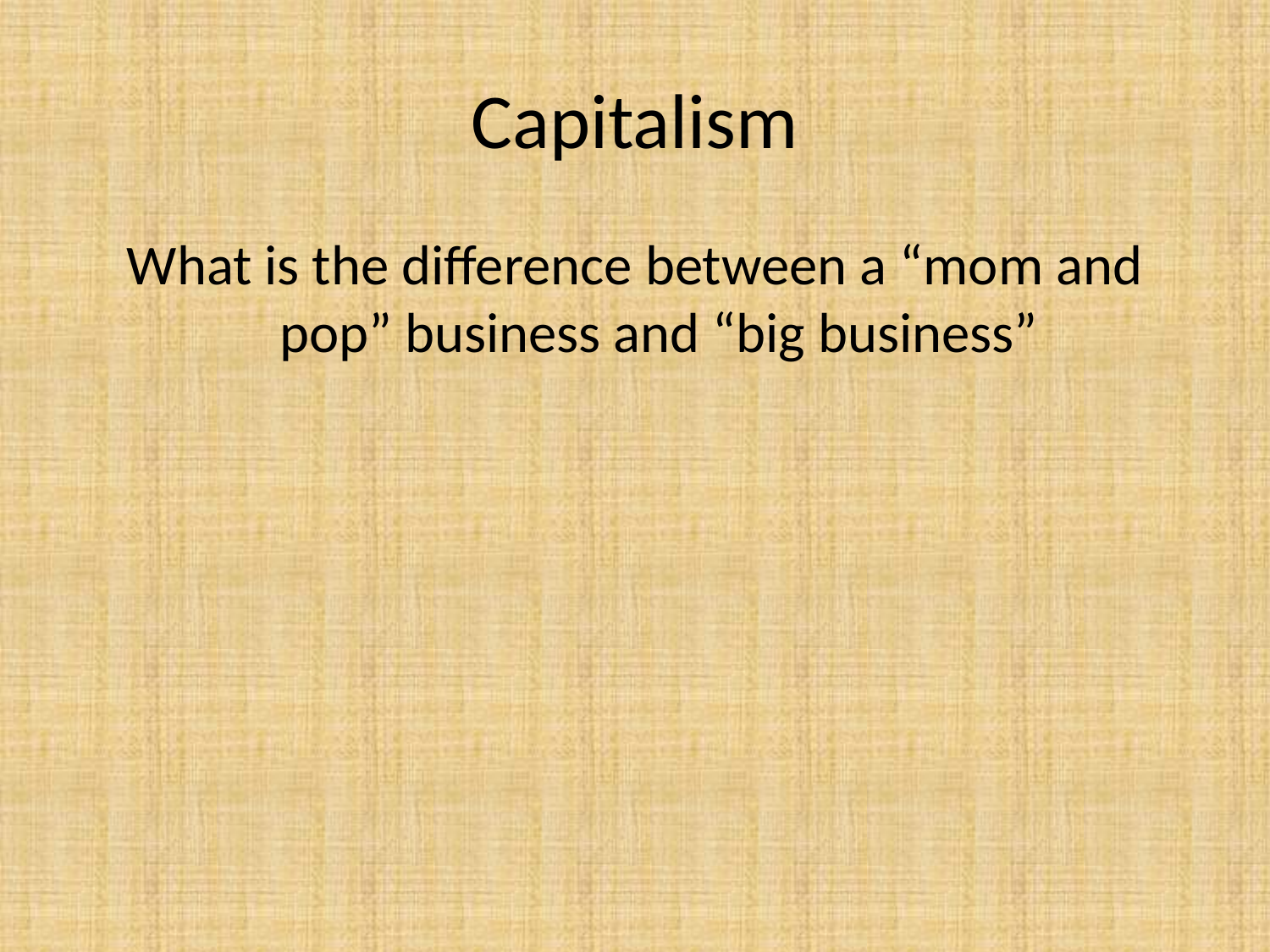

# Capitalism
What is the difference between a “mom and pop” business and “big business”